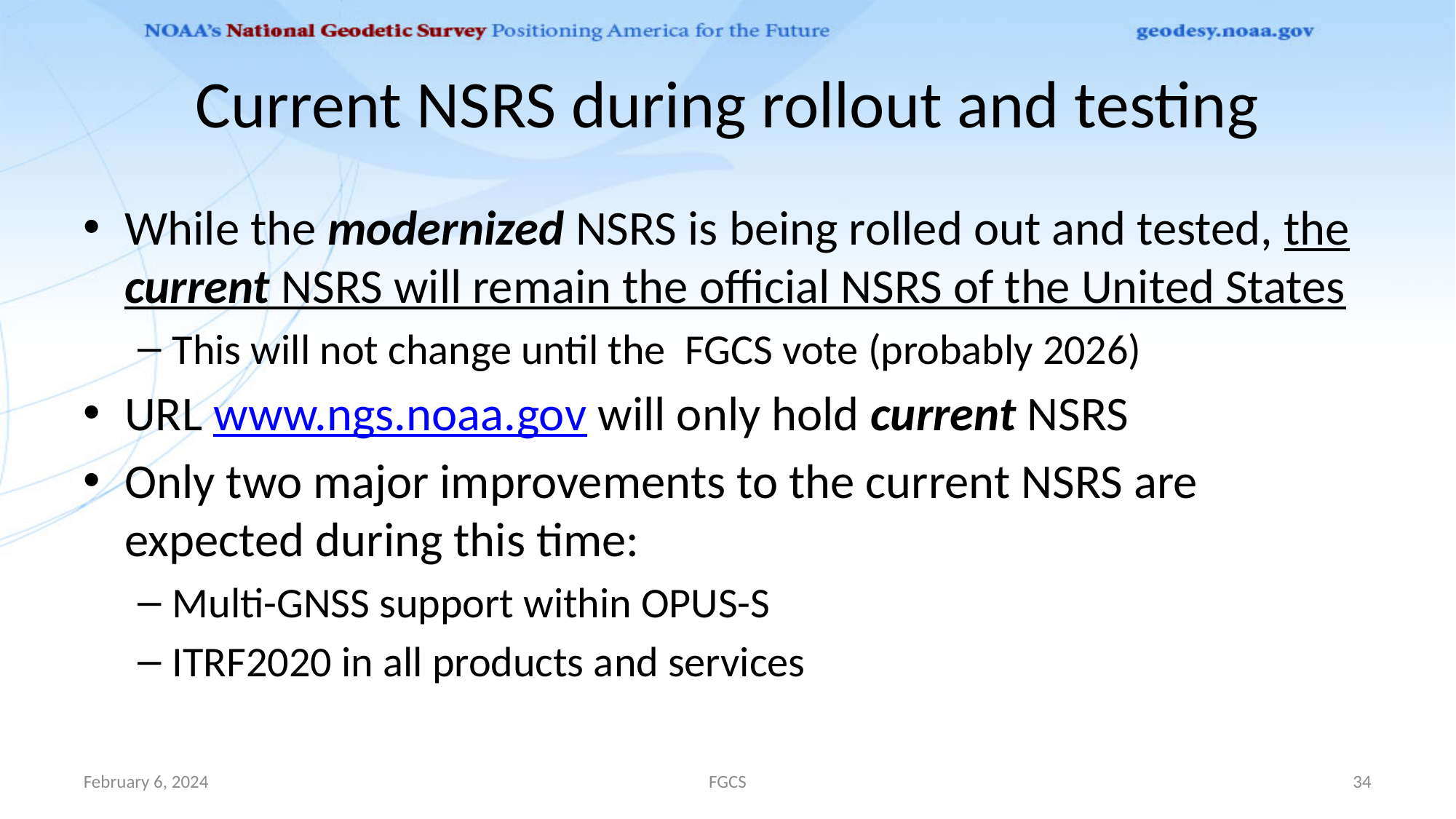

# Current NSRS during rollout and testing
While the modernized NSRS is being rolled out and tested, the current NSRS will remain the official NSRS of the United States
This will not change until the  FGCS vote (probably 2026)
URL www.ngs.noaa.gov will only hold current NSRS
Only two major improvements to the current NSRS are expected during this time:
Multi-GNSS support within OPUS-S
ITRF2020 in all products and services

February 6, 2024
FGCS
34